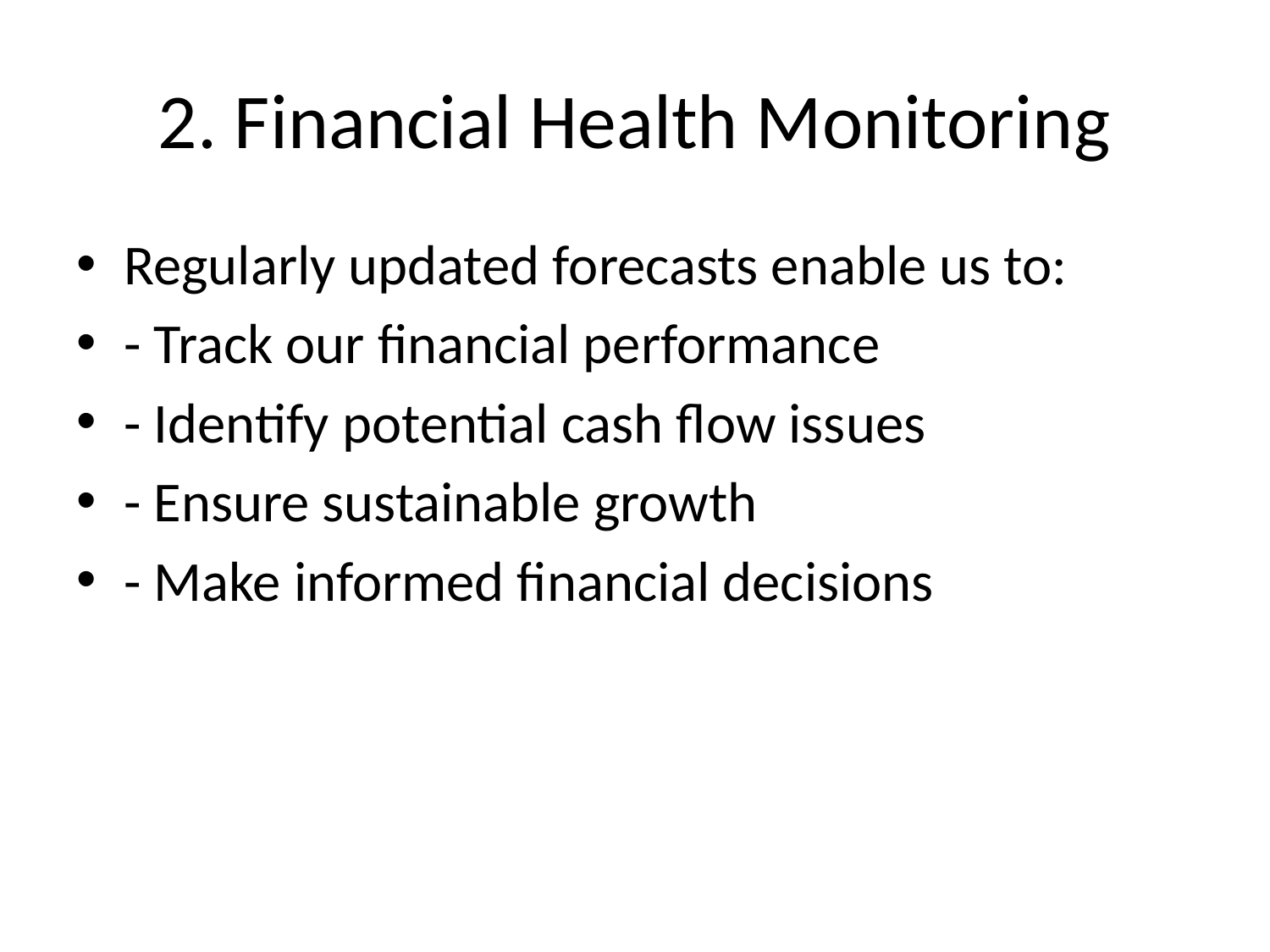

# 2. Financial Health Monitoring
Regularly updated forecasts enable us to:
- Track our financial performance
- Identify potential cash flow issues
- Ensure sustainable growth
- Make informed financial decisions